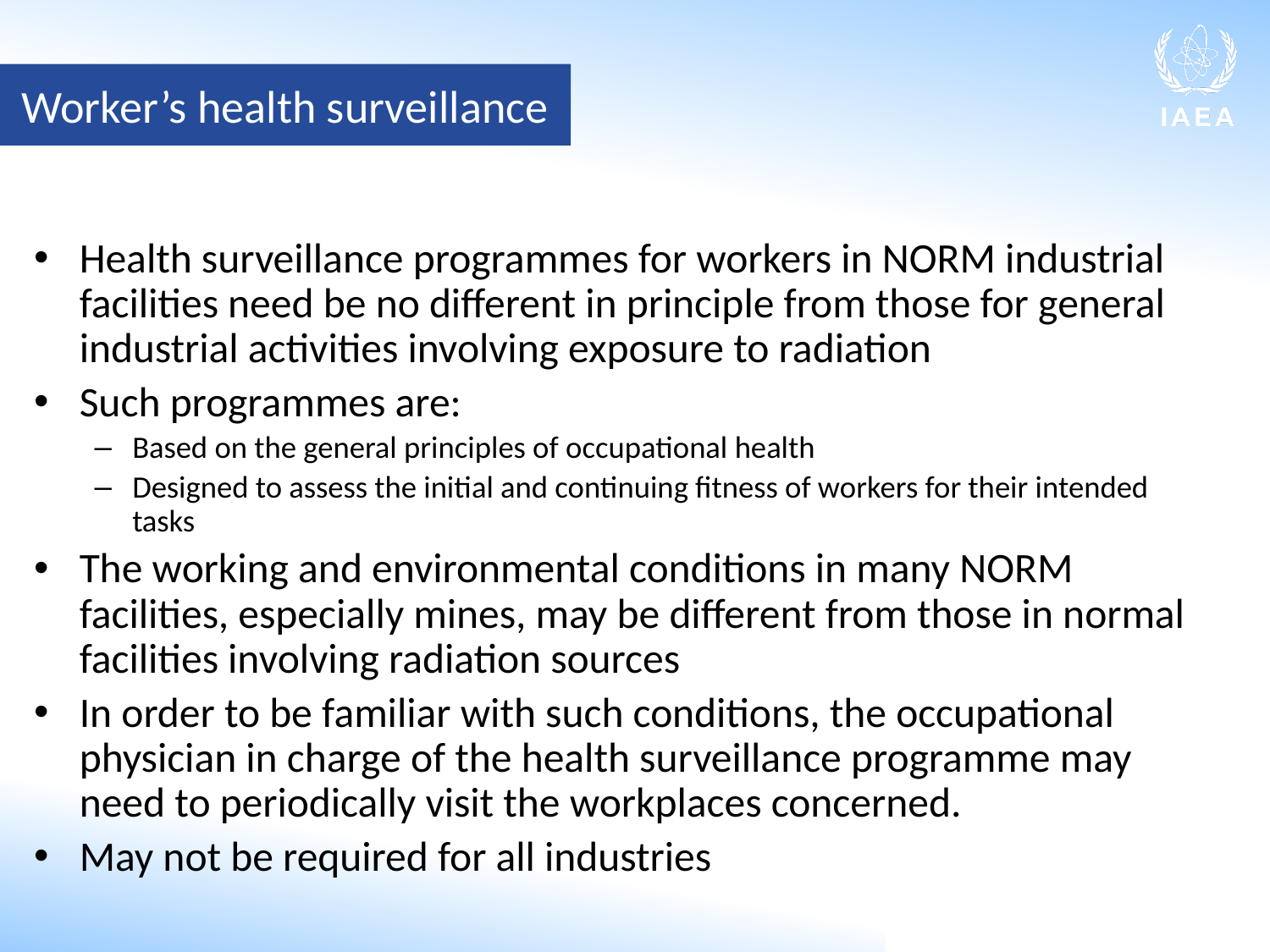

Worker’s health surveillance
Health surveillance programmes for workers in NORM industrial facilities need be no different in principle from those for general industrial activities involving exposure to radiation
Such programmes are:
Based on the general principles of occupational health
Designed to assess the initial and continuing fitness of workers for their intended tasks
The working and environmental conditions in many NORM facilities, especially mines, may be different from those in normal facilities involving radiation sources
In order to be familiar with such conditions, the occupational physician in charge of the health surveillance programme may need to periodically visit the workplaces concerned.
May not be required for all industries